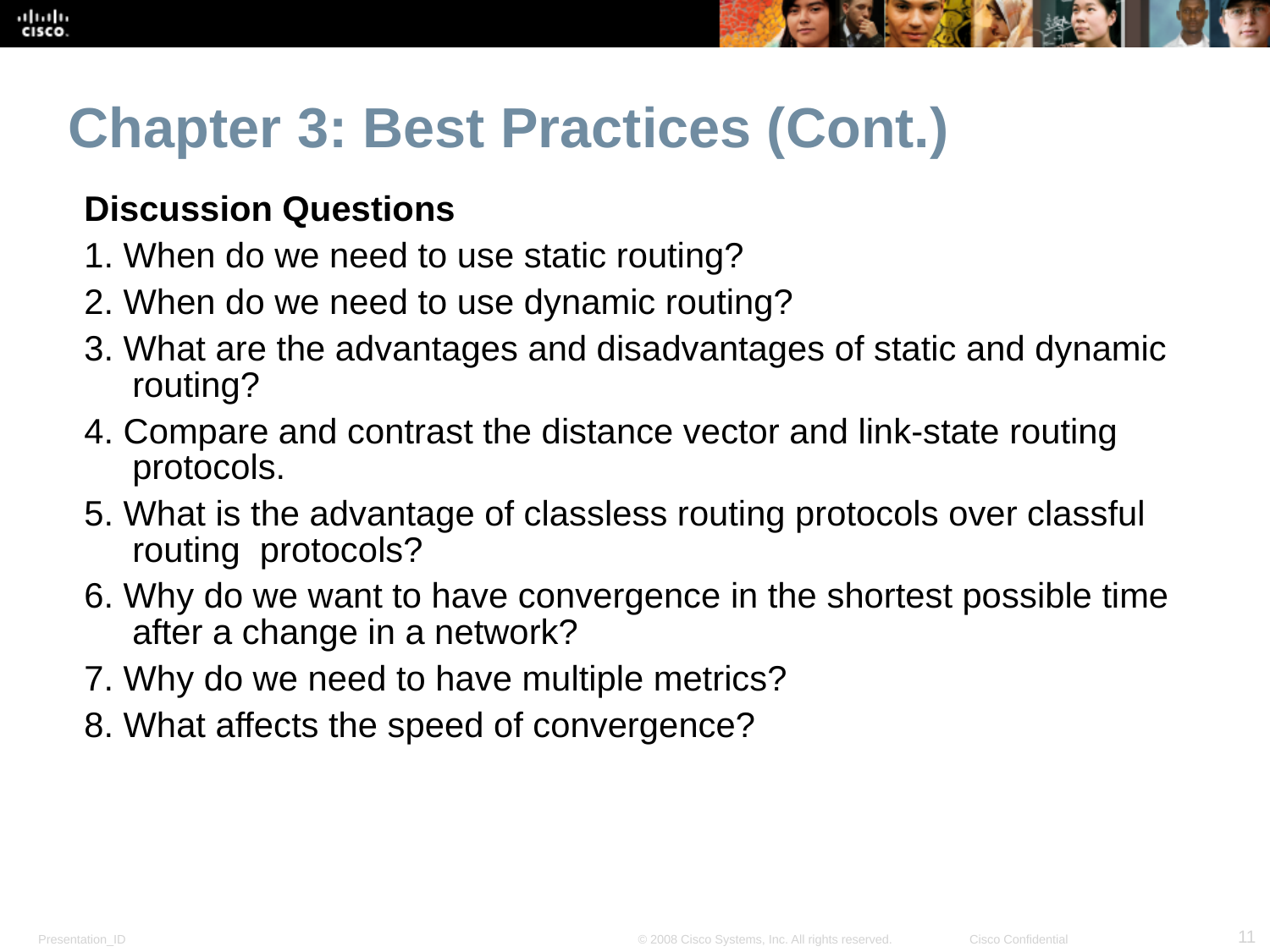

Chapter 3: Best Practices (Cont.)
Discussion Questions
1. When do we need to use static routing?
2. When do we need to use dynamic routing?
3. What are the advantages and disadvantages of static and dynamic  routing?
4. Compare and contrast the distance vector and link-state routing protocols.
5. What is the advantage of classless routing protocols over classful routing  protocols?
6. Why do we want to have convergence in the shortest possible time after a change in a network?
7. Why do we need to have multiple metrics?
8. What affects the speed of convergence?